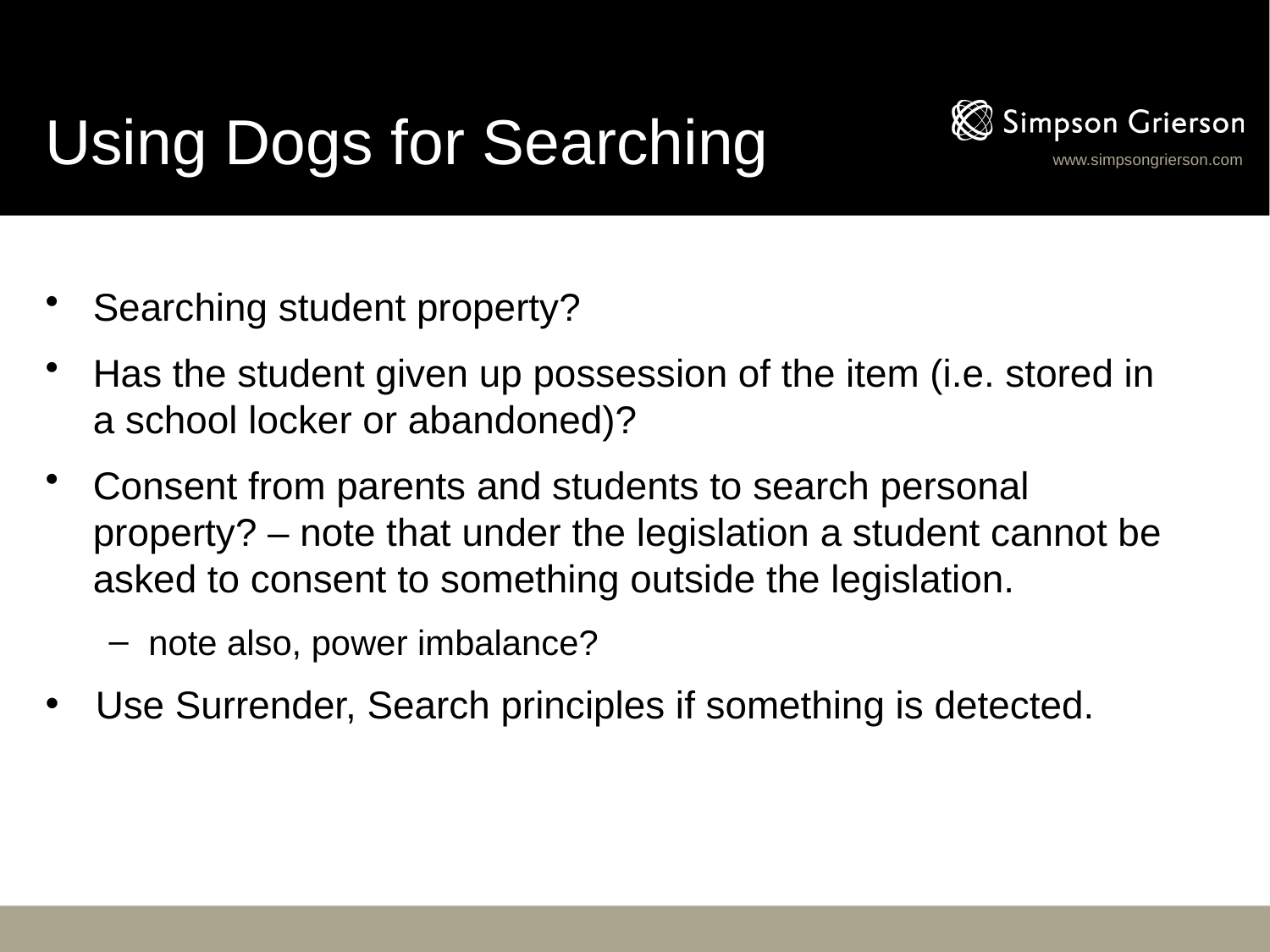

# Using Dogs for Searching
Searching student property?
Has the student given up possession of the item (i.e. stored in a school locker or abandoned)?
Consent from parents and students to search personal property? – note that under the legislation a student cannot be asked to consent to something outside the legislation.
note also, power imbalance?
Use Surrender, Search principles if something is detected.